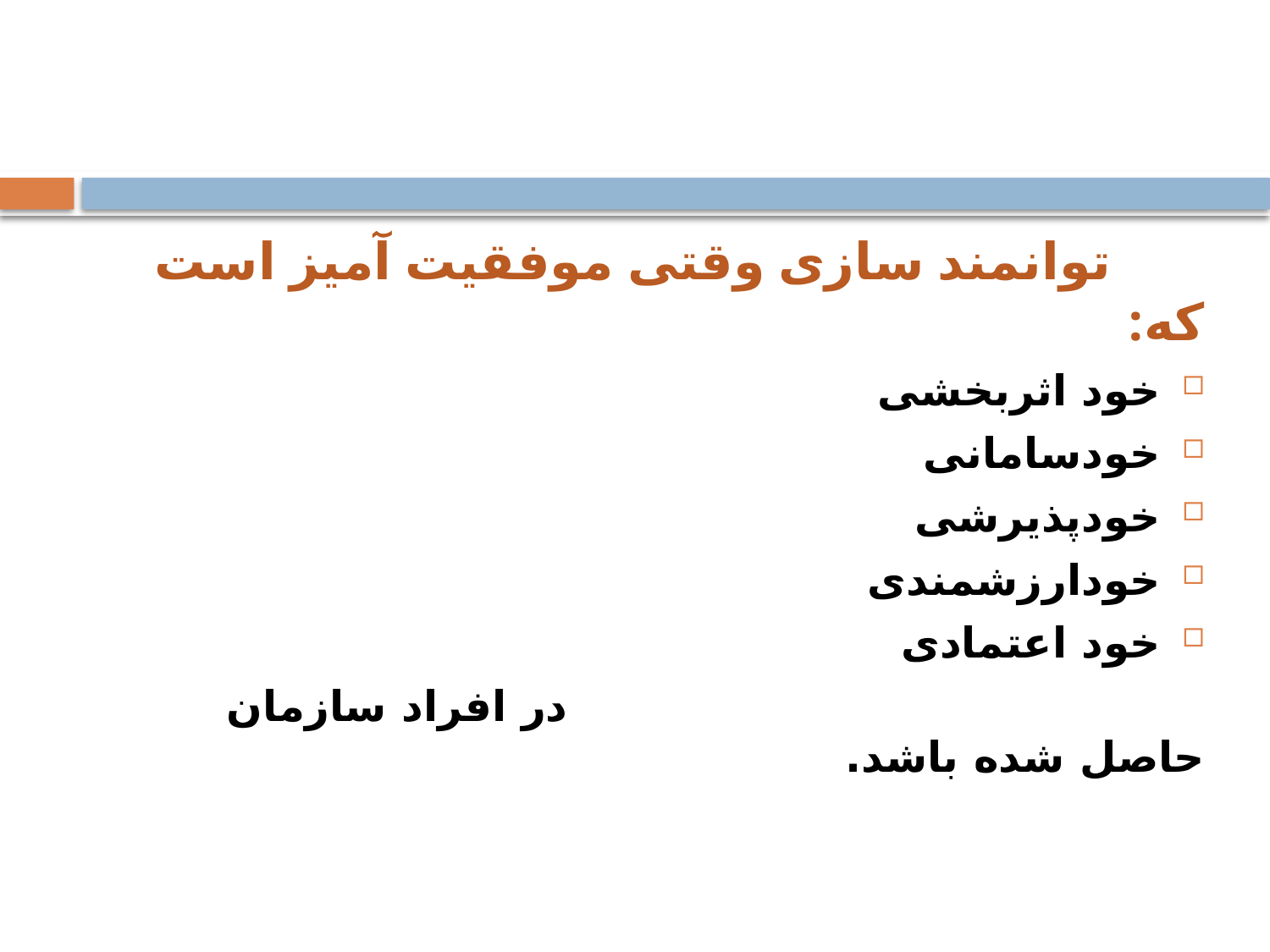

توانمند سازی وقتی موفقیت آمیز است که:
خود اثربخشی
خودسامانی
خودپذیرشی
خودارزشمندی
خود اعتمادی
                                           در افراد سازمان حاصل شده باشد.